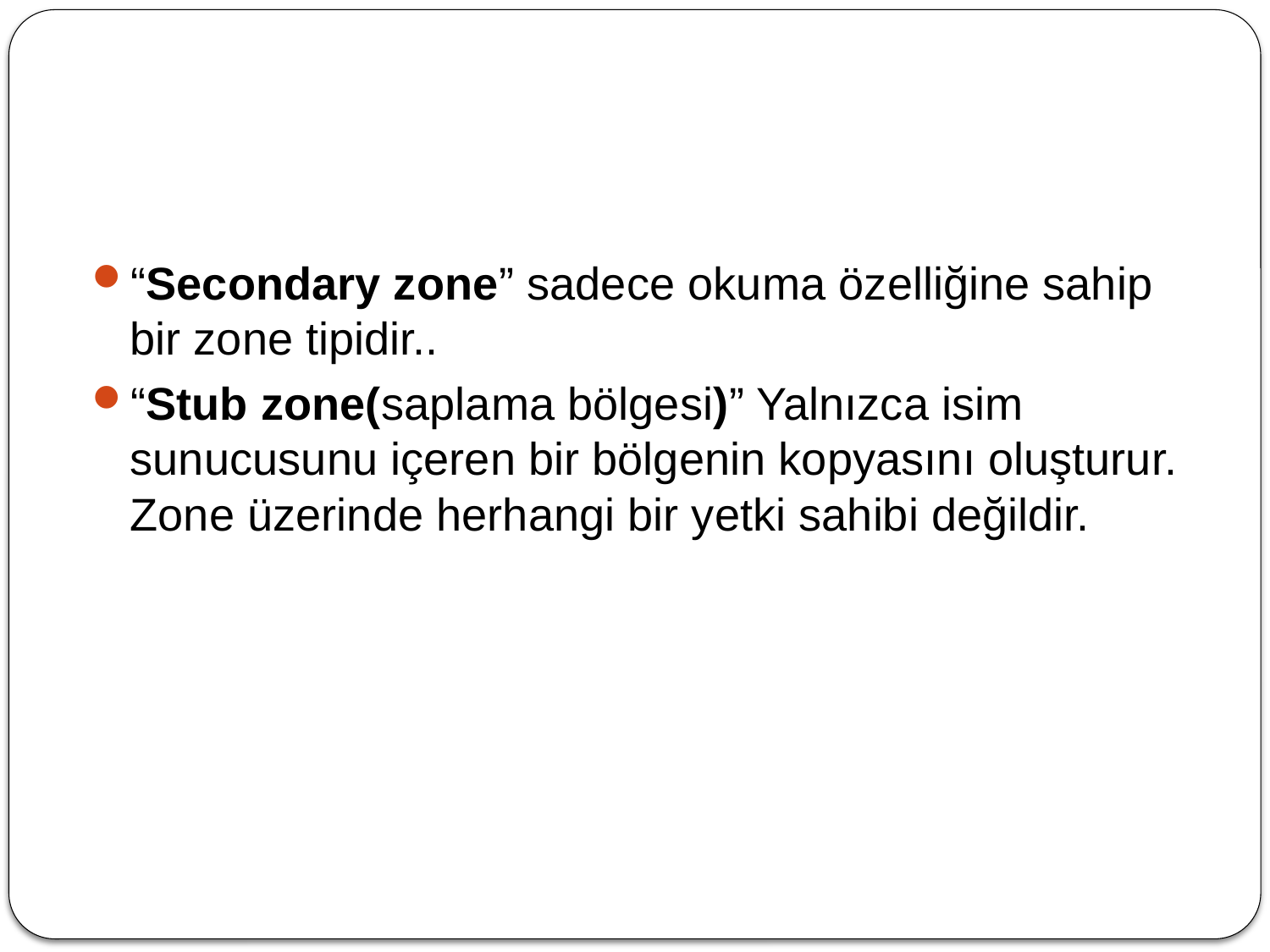

“Secondary zone” sadece okuma özelliğine sahip bir zone tipidir..
“Stub zone(saplama bölgesi)” Yalnızca isim sunucusunu içeren bir bölgenin kopyasını oluşturur. Zone üzerinde herhangi bir yetki sahibi değildir.